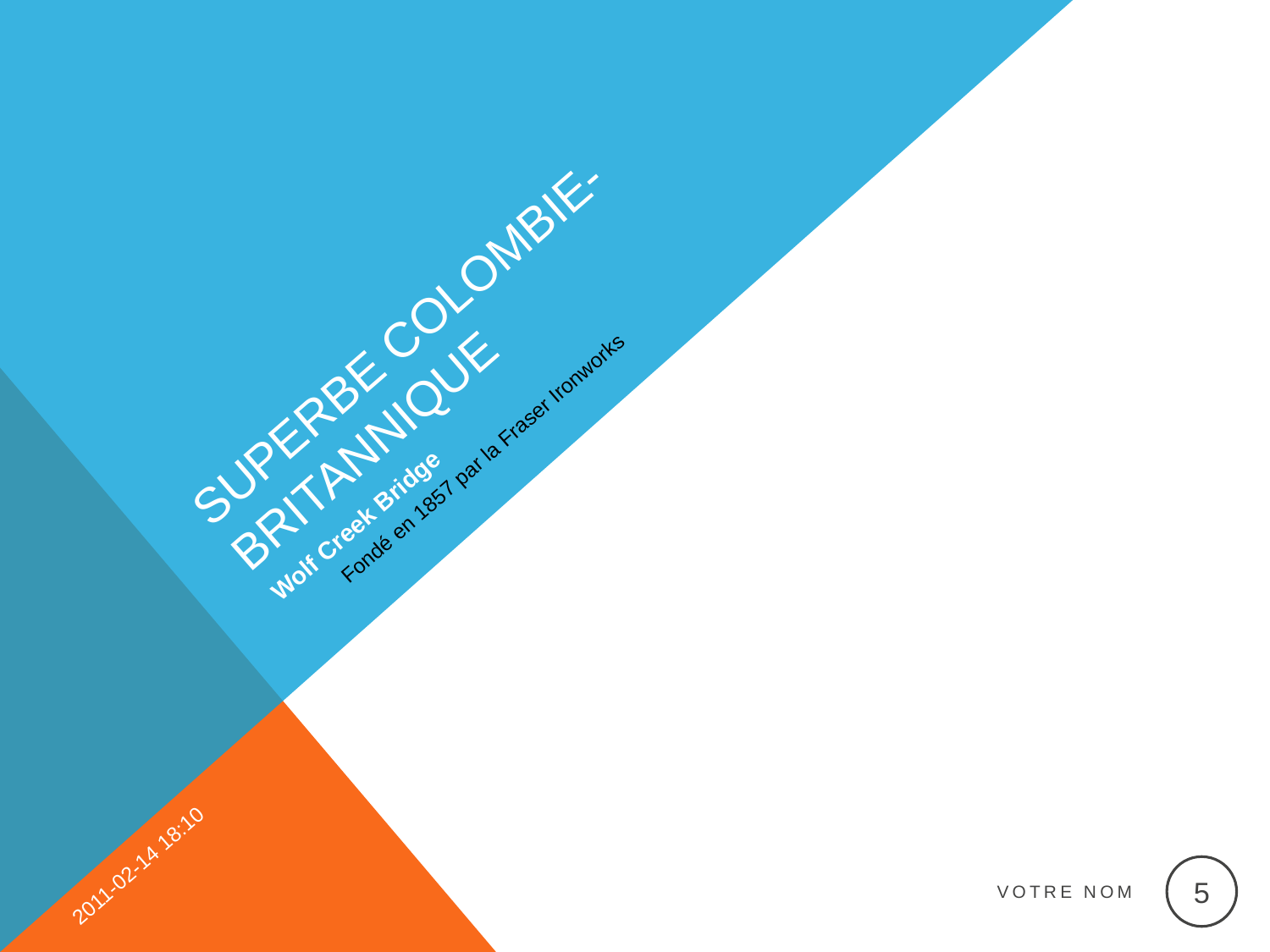

# Superbe Colombie-Britannique
Wolf Creek Bridge
Fondé en 1857 par la Fraser Ironworks

2011-02-14 18:10
5
Votre nom